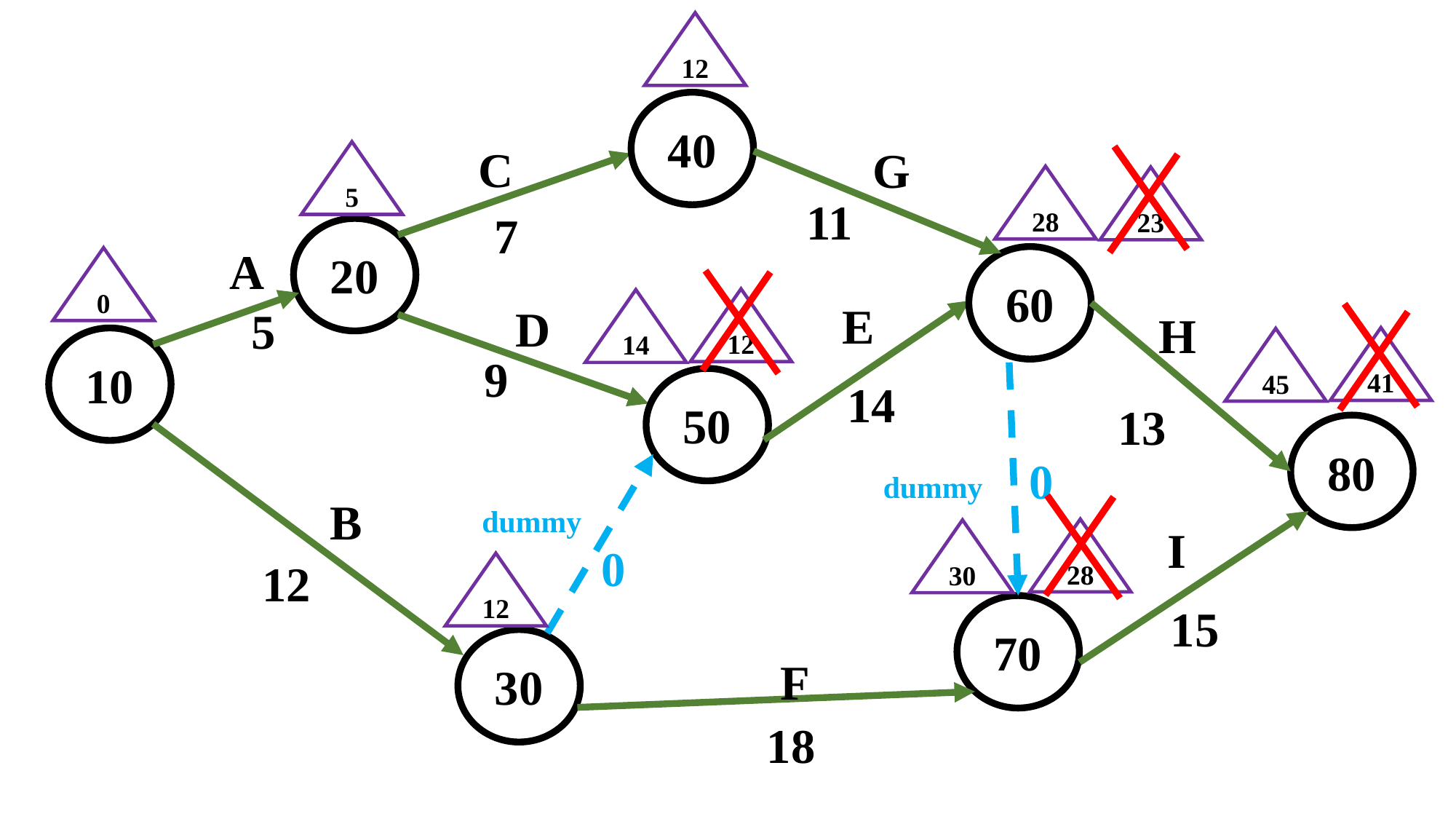

12
40
C
G
5
28
23
11
7
20
A
60
0
12
14
E
D
5
H
41
10
45
9
50
14
13
80
0
dummy
B
dummy
I
28
30
0
12
12
15
70
30
F
18